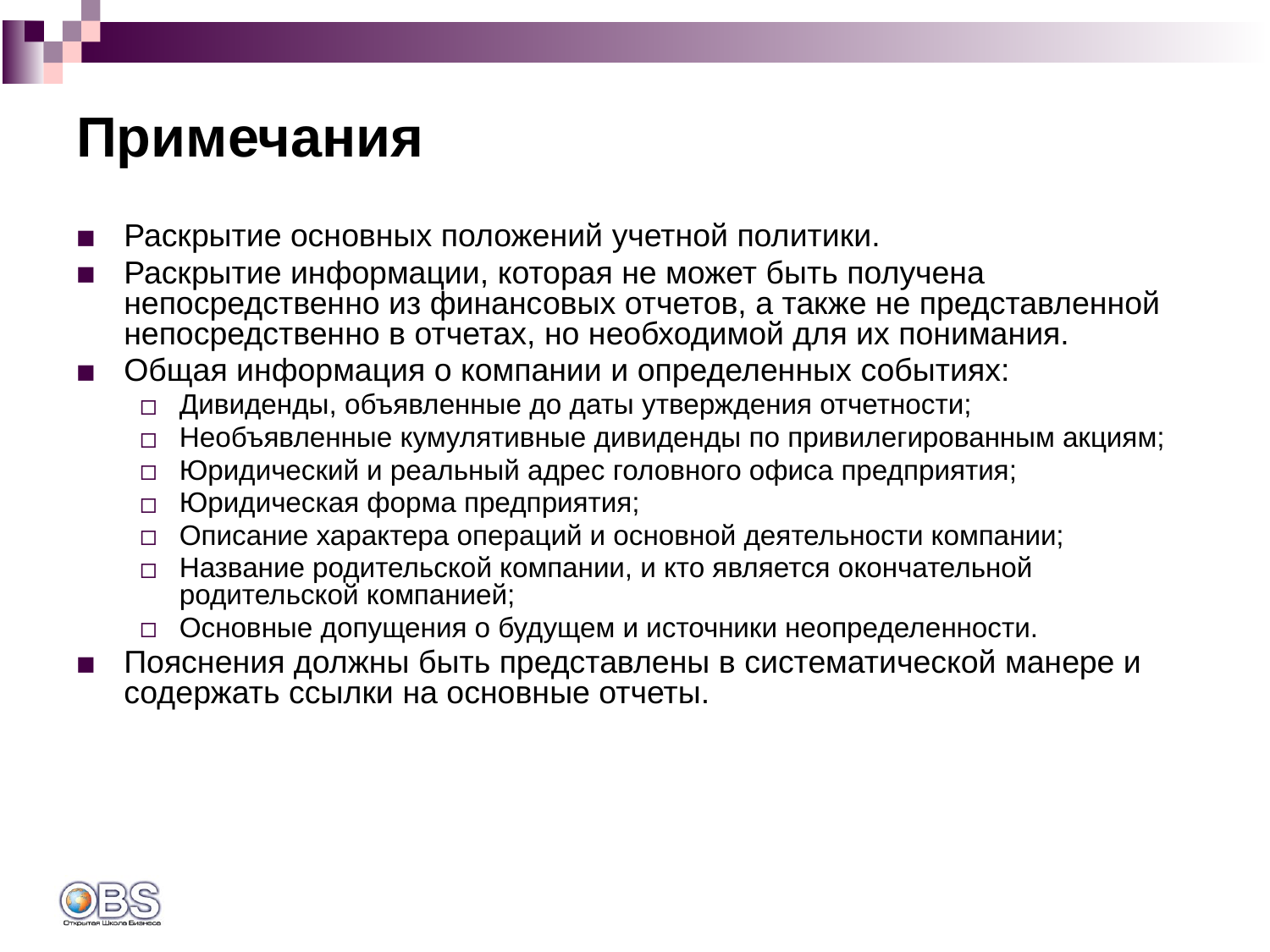

# Примечания
Раскрытие основных положений учетной политики.
Раскрытие информации, которая не может быть получена непосредственно из финансовых отчетов, а также не представленной непосредственно в отчетах, но необходимой для их понимания.
Общая информация о компании и определенных событиях:
Дивиденды, объявленные до даты утверждения отчетности;
Необъявленные кумулятивные дивиденды по привилегированным акциям;
Юридический и реальный адрес головного офиса предприятия;
Юридическая форма предприятия;
Описание характера операций и основной деятельности компании;
Название родительской компании, и кто является окончательной родительской компанией;
Основные допущения о будущем и источники неопределенности.
Пояснения должны быть представлены в систематической манере и содержать ссылки на основные отчеты.